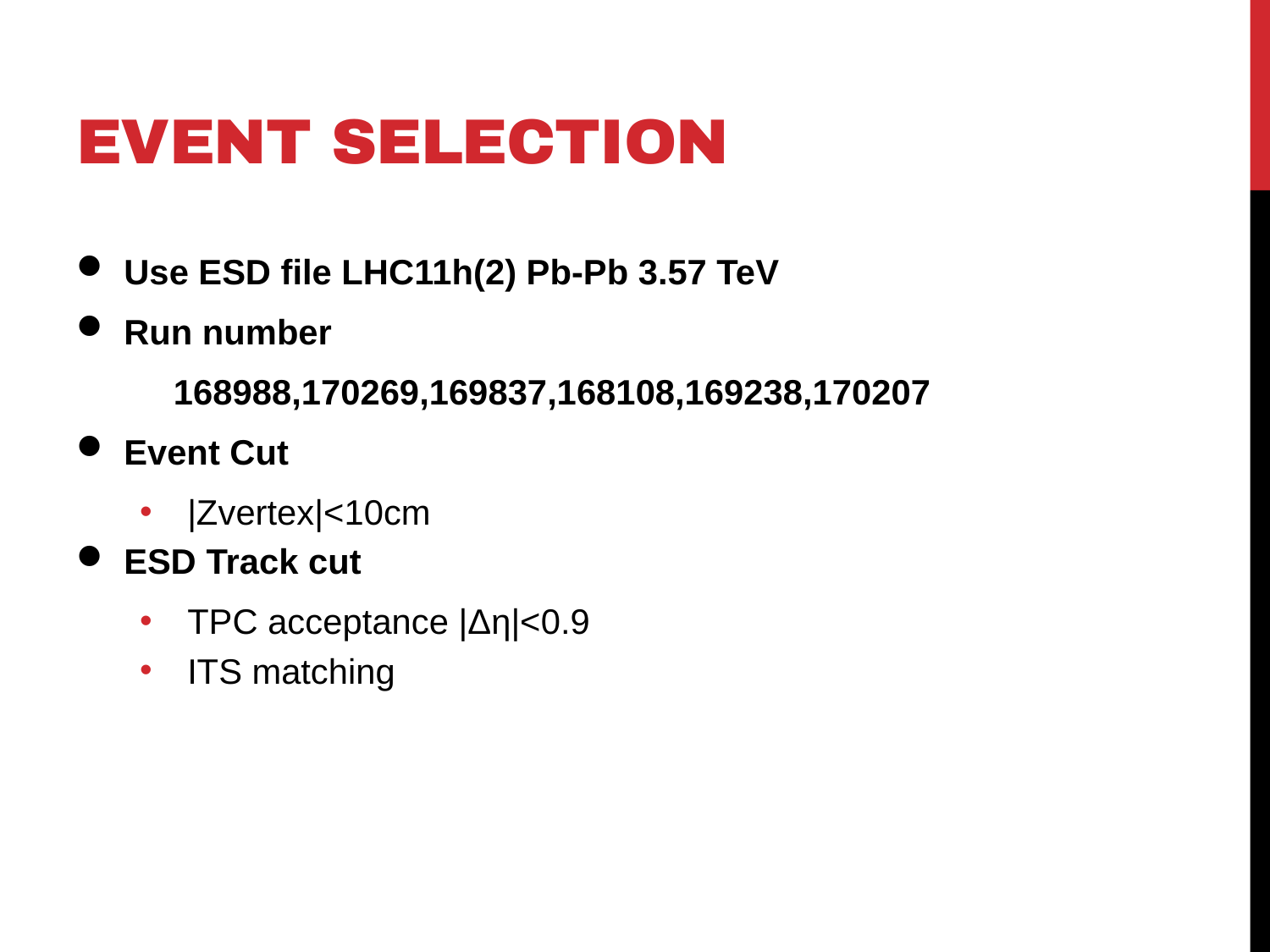

# event selection
Use ESD file LHC11h(2) Pb-Pb 3.57 TeV
Run number
          168988,170269,169837,168108,169238,170207
Event Cut
|Zvertex|<10cm
ESD Track cut
TPC acceptance |Δη|<0.9
ITS matching